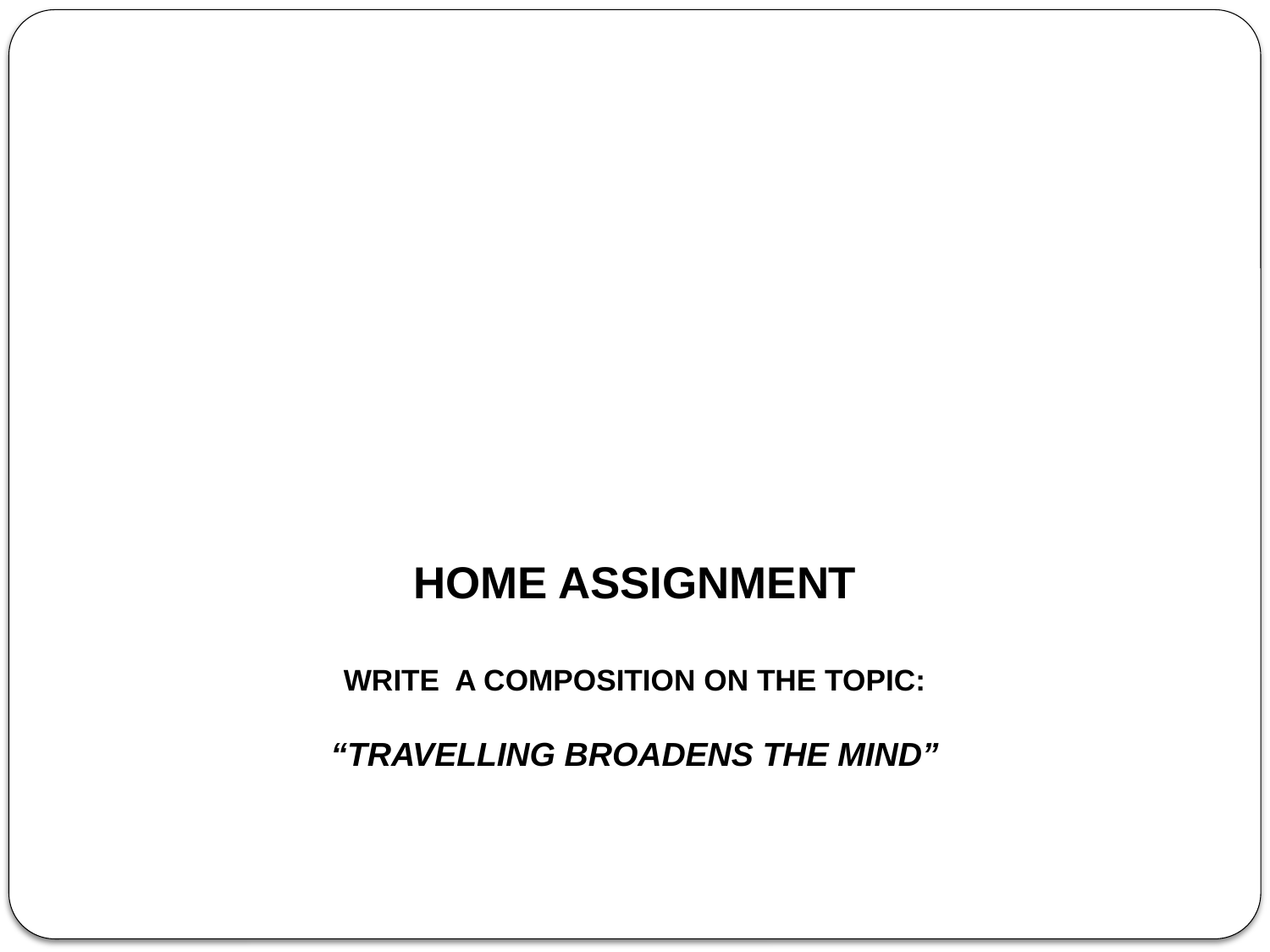

# HOME ASSIGNMENT WRITE  A COMPOSITION ON THE TOPIC: “TRAVELLING BROADENS THE MIND”